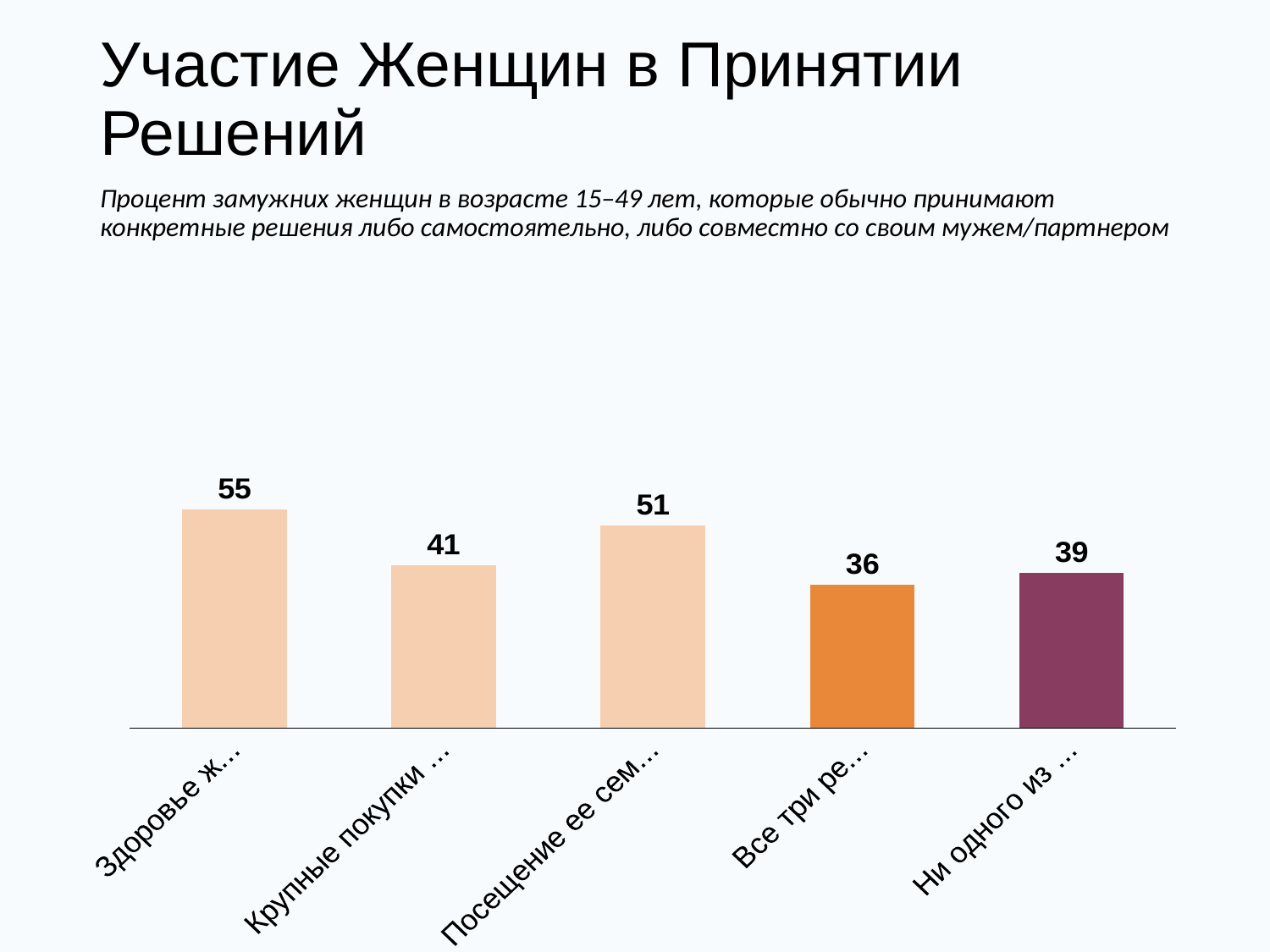

# Участие Женщин в Принятии Решений
Процент замужних женщин в возрасте 15–49 лет, которые обычно принимают конкретные решения либо самостоятельно, либо совместно со своим мужем/партнером

### Chart

| Category | Здоровье женщины |
|---|---|
| Здоровье женщины | 55.0 |
| Крупные покупки для домохозяйства | 41.0 |
| Посещение ее семьи или родственников | 51.0 |
| Все три решения | 36.0 |
| Ни одного из трех решений | 39.0 |